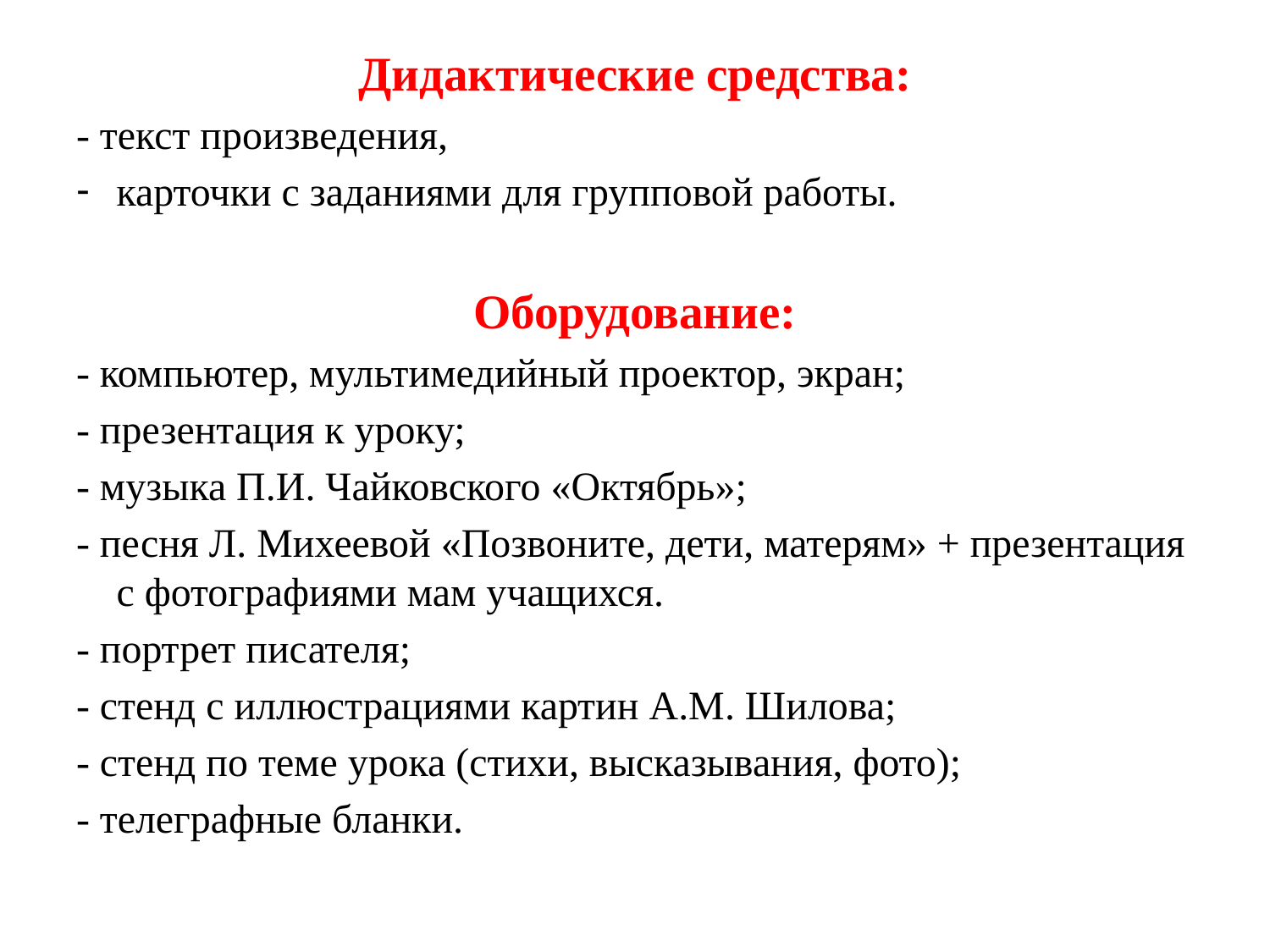

Дидактические средства:
- текст произведения,
карточки с заданиями для групповой работы.

Оборудование:
- компьютер, мультимедийный проектор, экран;
- презентация к уроку;
- музыка П.И. Чайковского «Октябрь»;
- песня Л. Михеевой «Позвоните, дети, матерям» + презентация с фотографиями мам учащихся.
- портрет писателя;
- стенд с иллюстрациями картин А.М. Шилова;
- стенд по теме урока (стихи, высказывания, фото);
- телеграфные бланки.